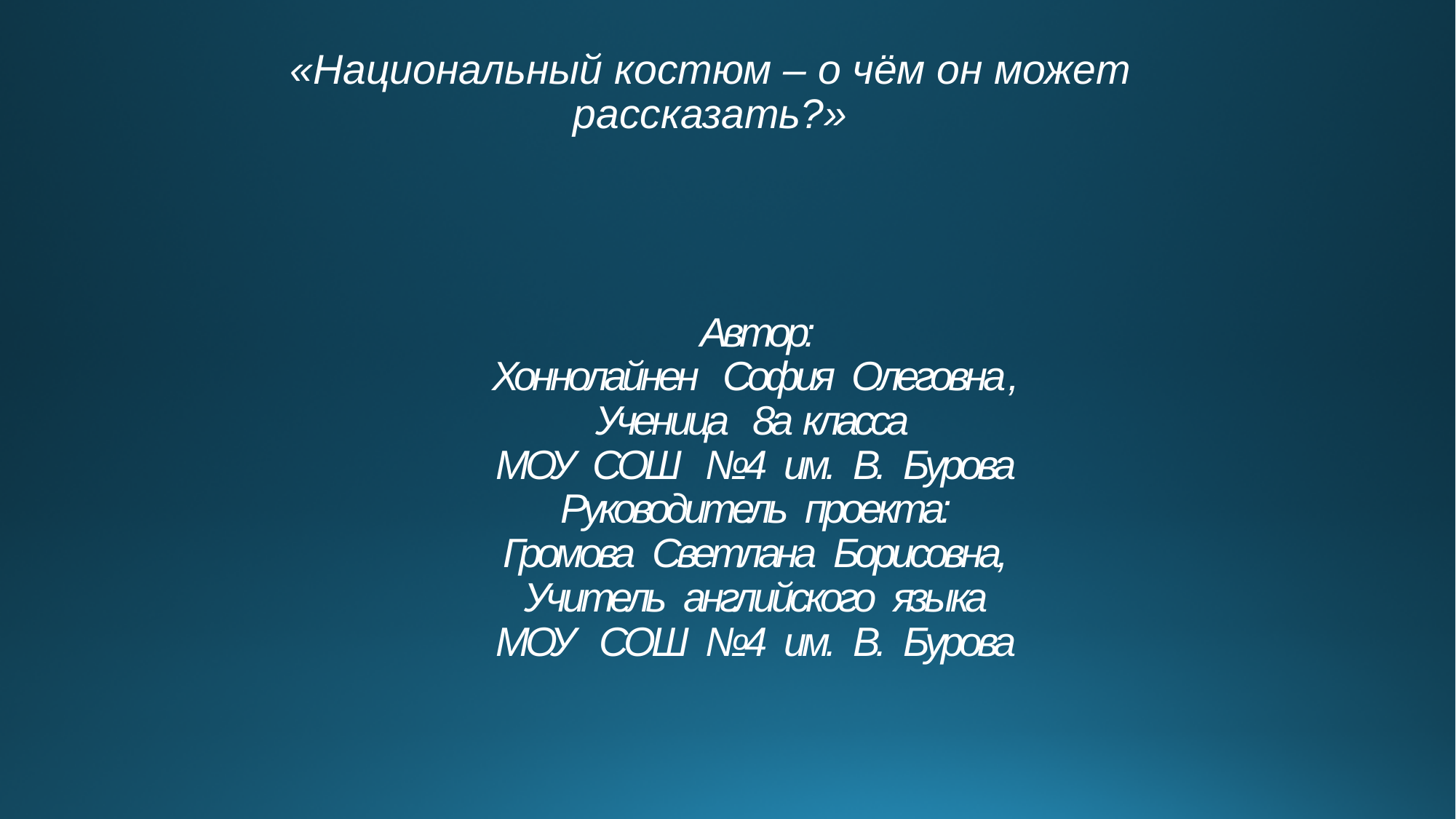

«Национальный костюм – о чём он может рассказать?»
# Автор: Хоннолайнен    София   Олеговна , Ученица    8а  класса МОУ   СОШ    №4   им.   В.   Бурова Руководитель   проекта: Громова   Светлана   Борисовна, Учитель   английского   языка МОУ    СОШ   №4   им.   В.   Бурова